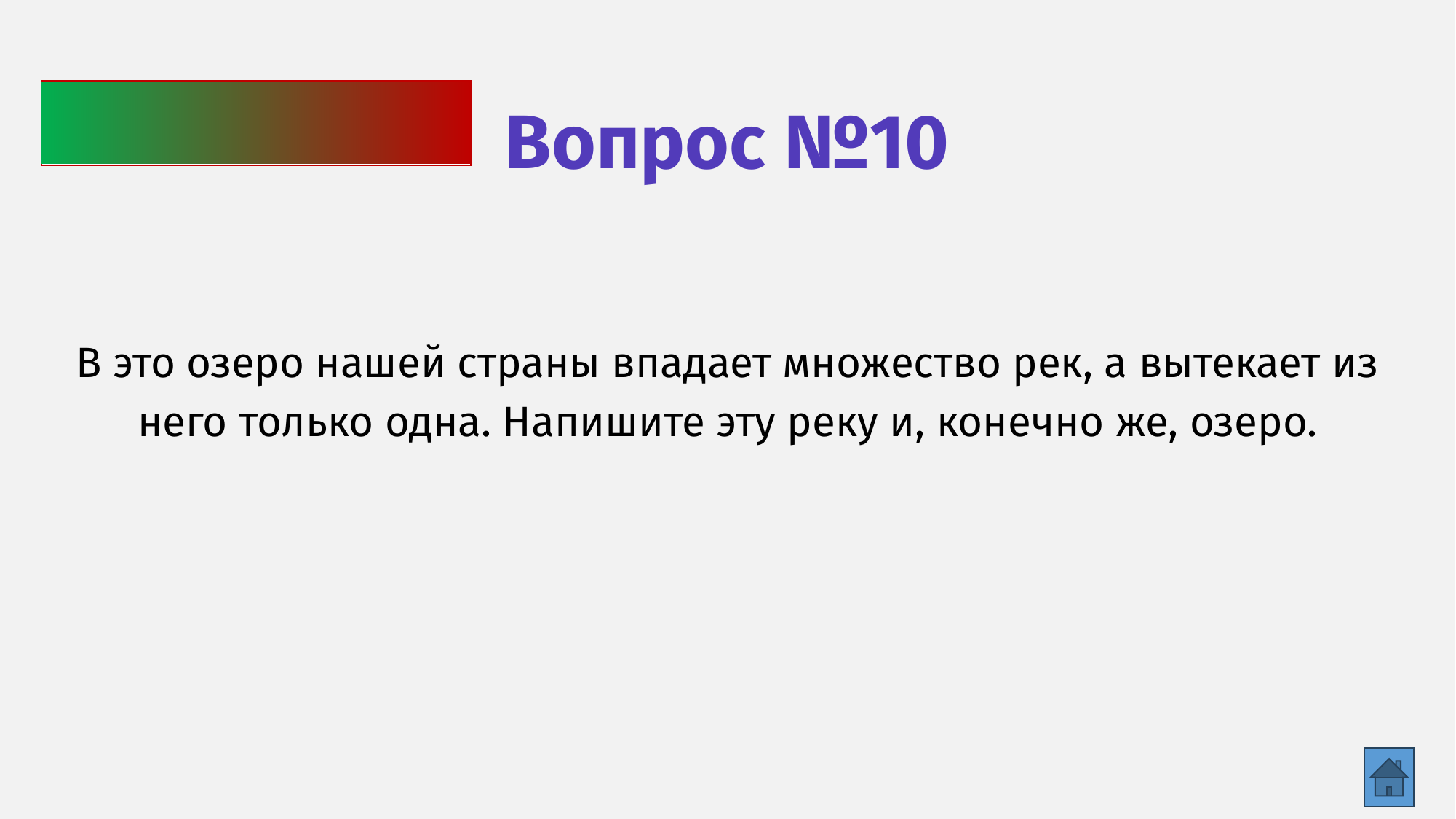

Вопрос №10
В это озеро нашей страны впадает множество рек, а вытекает из него только одна. Напишите эту реку и, конечно же, озеро.